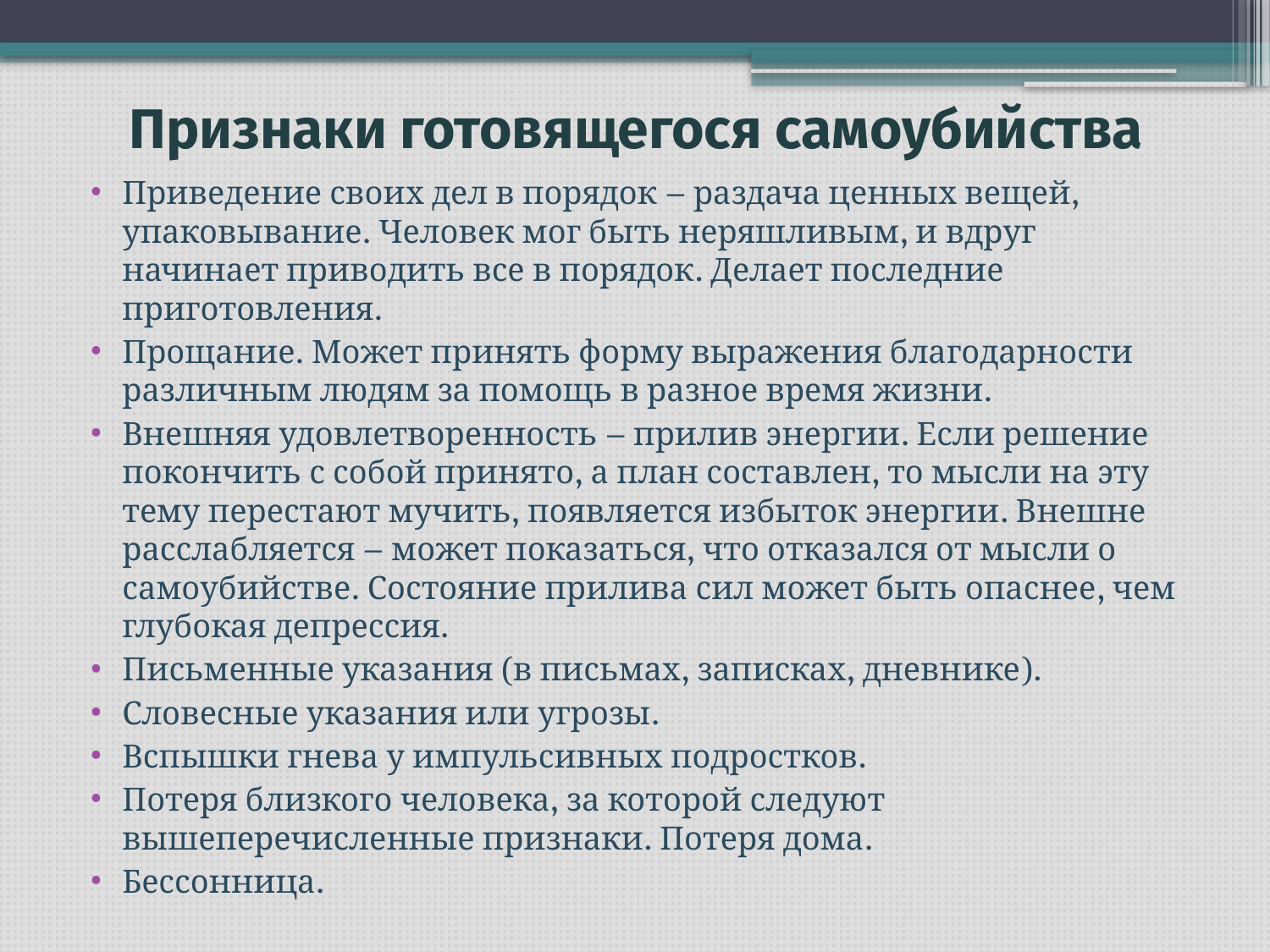

# Признаки готовящегося самоубийства
Приведение своих дел в порядок – раздача ценных вещей, упаковывание. Человек мог быть неряшливым, и вдруг начинает приводить все в порядок. Делает последние приготовления.
Прощание. Может принять форму выражения благодарности различным людям за помощь в разное время жизни.
Внешняя удовлетворенность – прилив энергии. Если решение покончить с собой принято, а план составлен, то мысли на эту тему перестают мучить, появляется избыток энергии. Внешне расслабляется – может показаться, что отказался от мысли о самоубийстве. Состояние прилива сил может быть опаснее, чем глубокая депрессия.
Письменные указания (в письмах, записках, дневнике).
Словесные указания или угрозы.
Вспышки гнева у импульсивных подростков.
Потеря близкого человека, за которой следуют вышеперечисленные признаки. Потеря дома.
Бессонница.